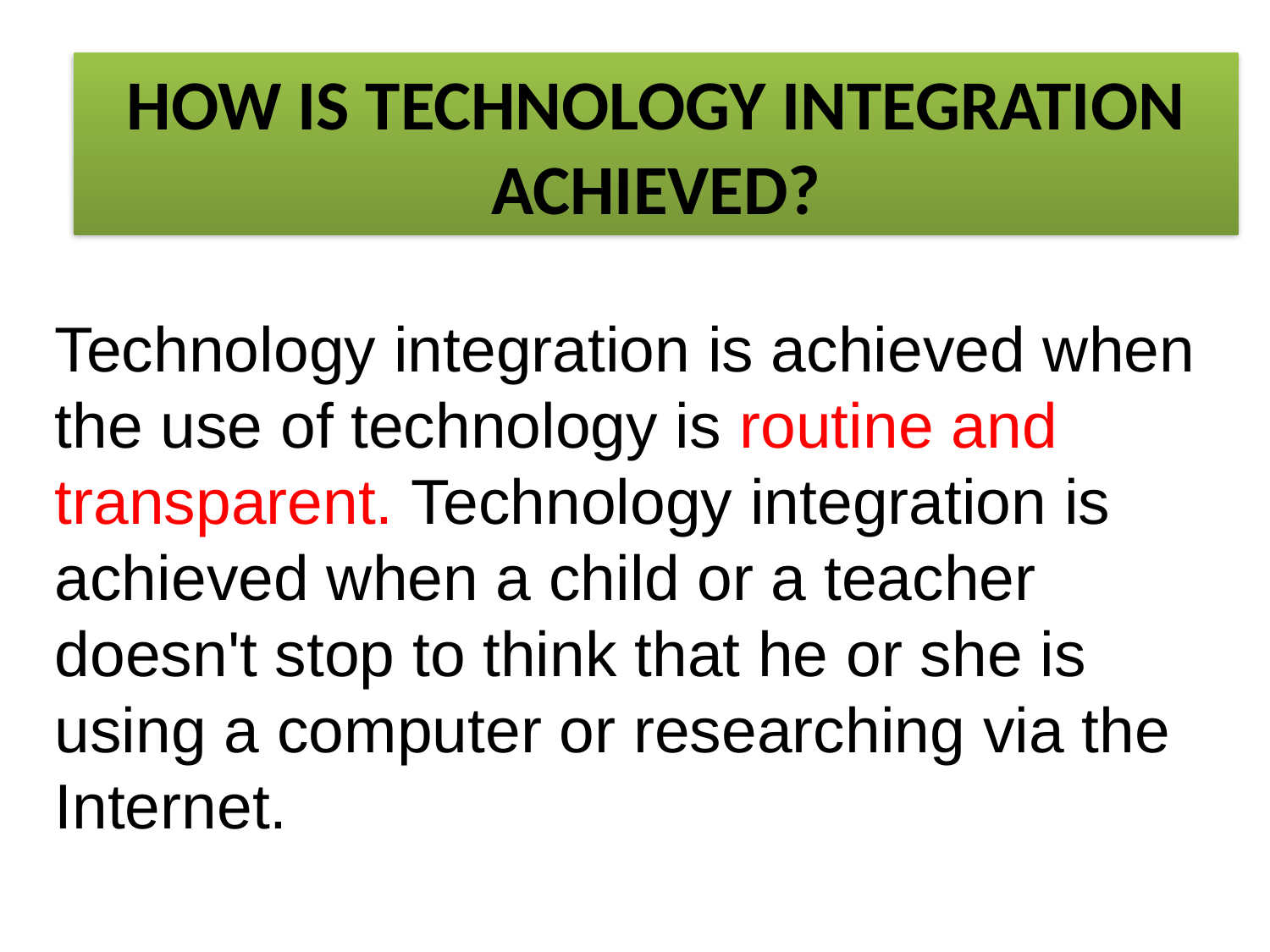

HOW IS TECHNOLOGY INTEGRATION ACHIEVED?

Technology integration is achieved when the use of technology is routine and transparent. Technology integration is achieved when a child or a teacher doesn't stop to think that he or she is using a computer or researching via the Internet.